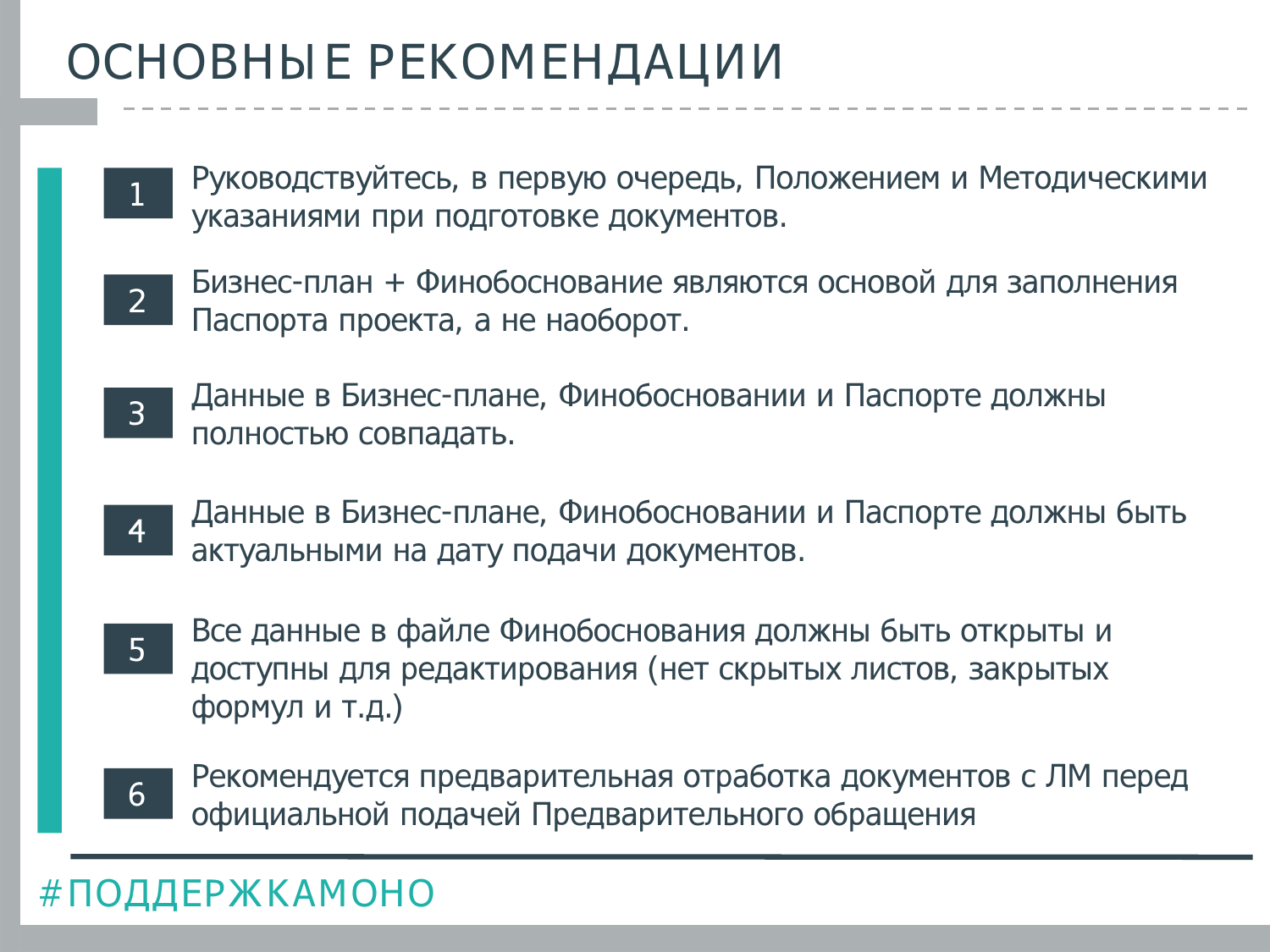

ОСНОВНЫЕ РЕКОМЕНДАЦИИ
Руководствуйтесь, в первую очередь, Положением и Методическими указаниями при подготовке документов.

1
Бизнес-план + Финобоснование являются основой для заполнения Паспорта проекта, а не наоборот.
2
Данные в Бизнес-плане, Финобосновании и Паспорте должны полностью совпадать.
3
Данные в Бизнес-плане, Финобосновании и Паспорте должны быть актуальными на дату подачи документов.
4
Все данные в файле Финобоснования должны быть открыты и доступны для редактирования (нет скрытых листов, закрытых формул и т.д.)
5
Рекомендуется предварительная отработка документов с ЛМ перед официальной подачей Предварительного обращения
6
#ПОДДЕРЖКАМОНО